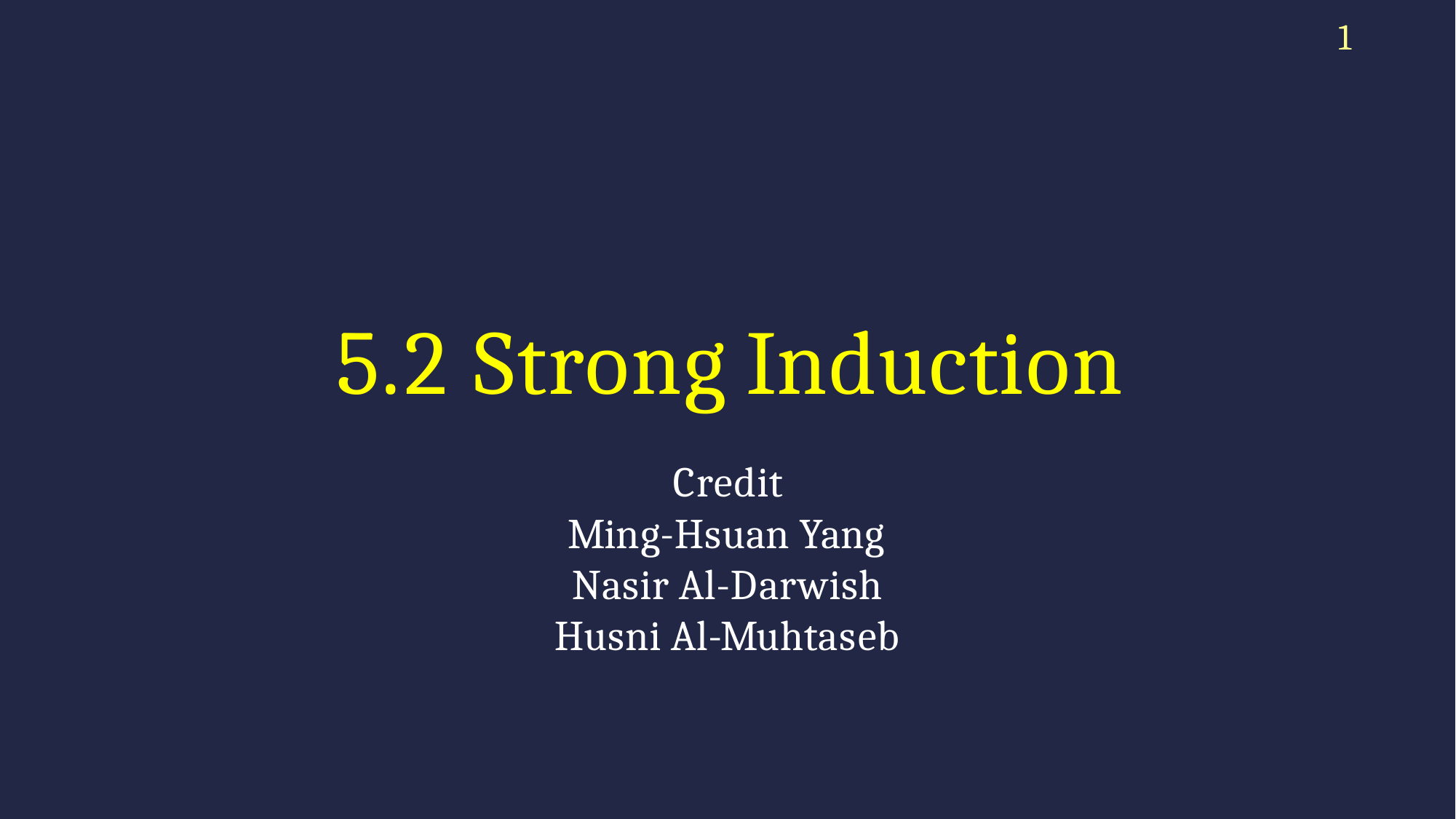

1
# 5.2 Strong Induction
Credit
Ming-Hsuan Yang
Nasir Al-Darwish
Husni Al-Muhtaseb